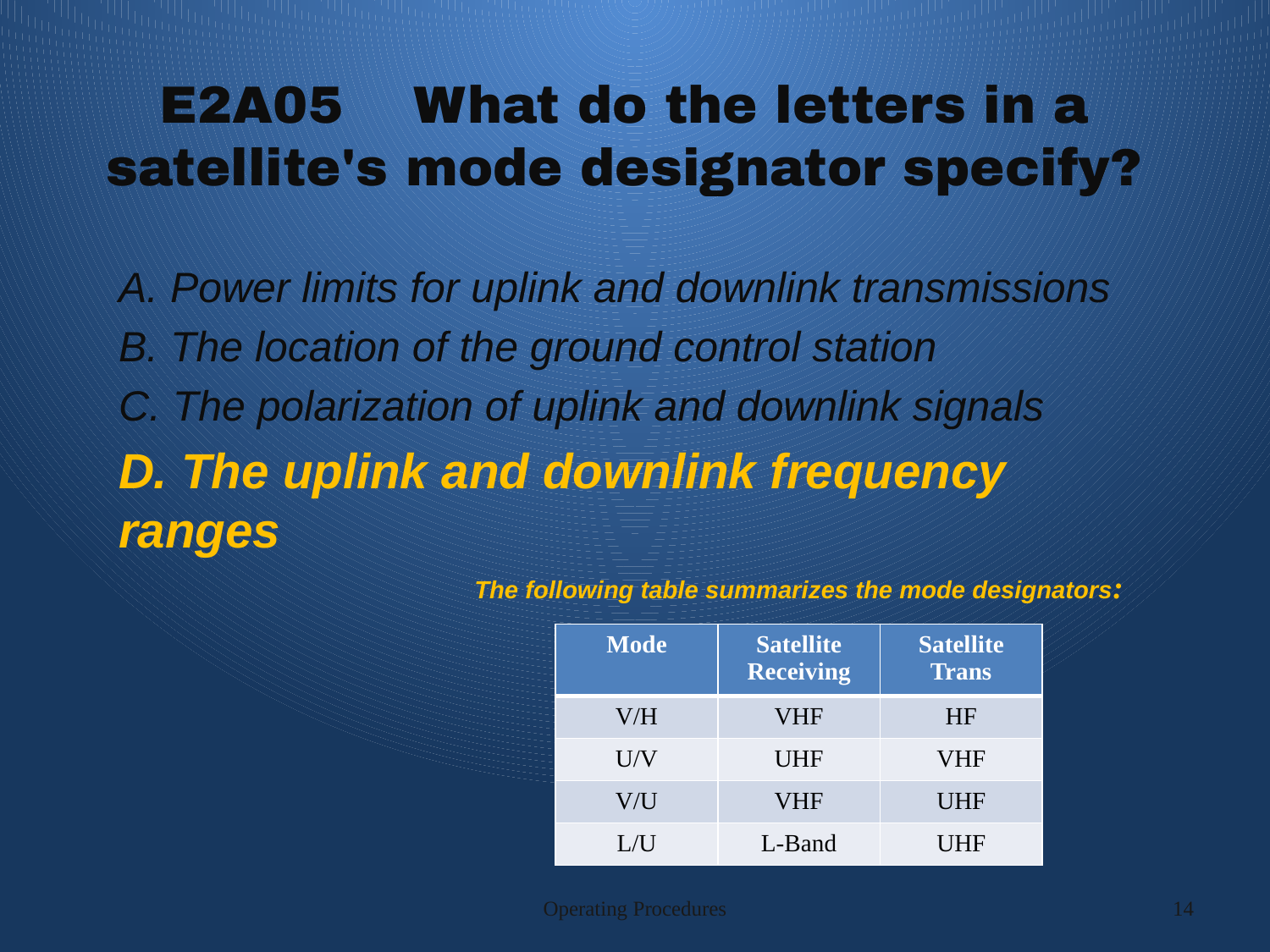

# E2A05    What do the letters in a satellite's mode designator specify?
A. Power limits for uplink and downlink transmissions
B. The location of the ground control station
C. The polarization of uplink and downlink signals
D. The uplink and downlink frequency ranges
The following table summarizes the mode designators:
| Mode | Satellite Receiving | Satellite Trans |
| --- | --- | --- |
| V/H | VHF | HF |
| U/V | UHF | VHF |
| V/U | VHF | UHF |
| L/U | L-Band | UHF |
Operating Procedures
14